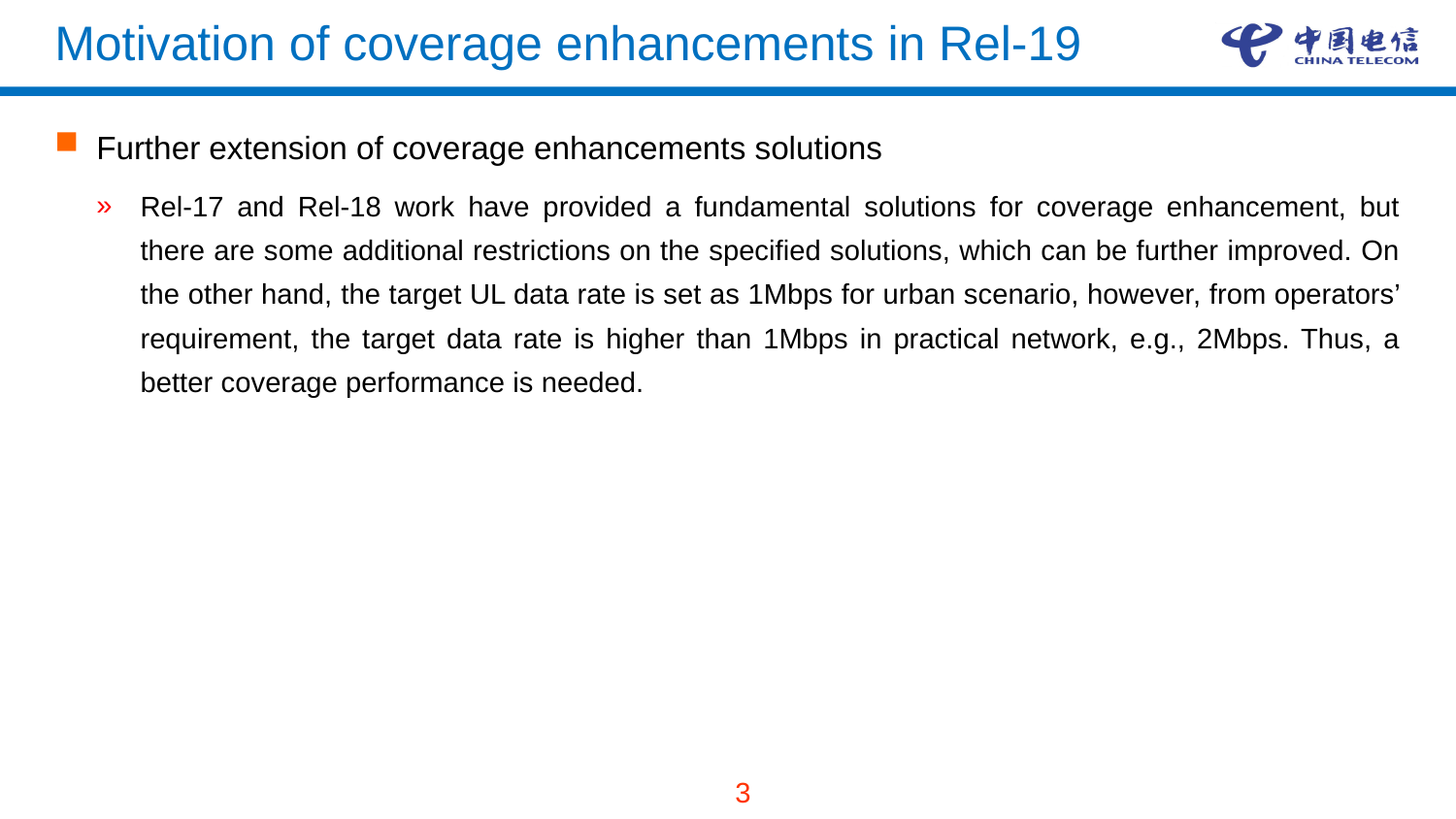

# Motivation of coverage enhancements in Rel-19
Further extension of coverage enhancements solutions
Rel-17 and Rel-18 work have provided a fundamental solutions for coverage enhancement, but there are some additional restrictions on the specified solutions, which can be further improved. On the other hand, the target UL data rate is set as 1Mbps for urban scenario, however, from operators’ requirement, the target data rate is higher than 1Mbps in practical network, e.g., 2Mbps. Thus, a better coverage performance is needed.
3